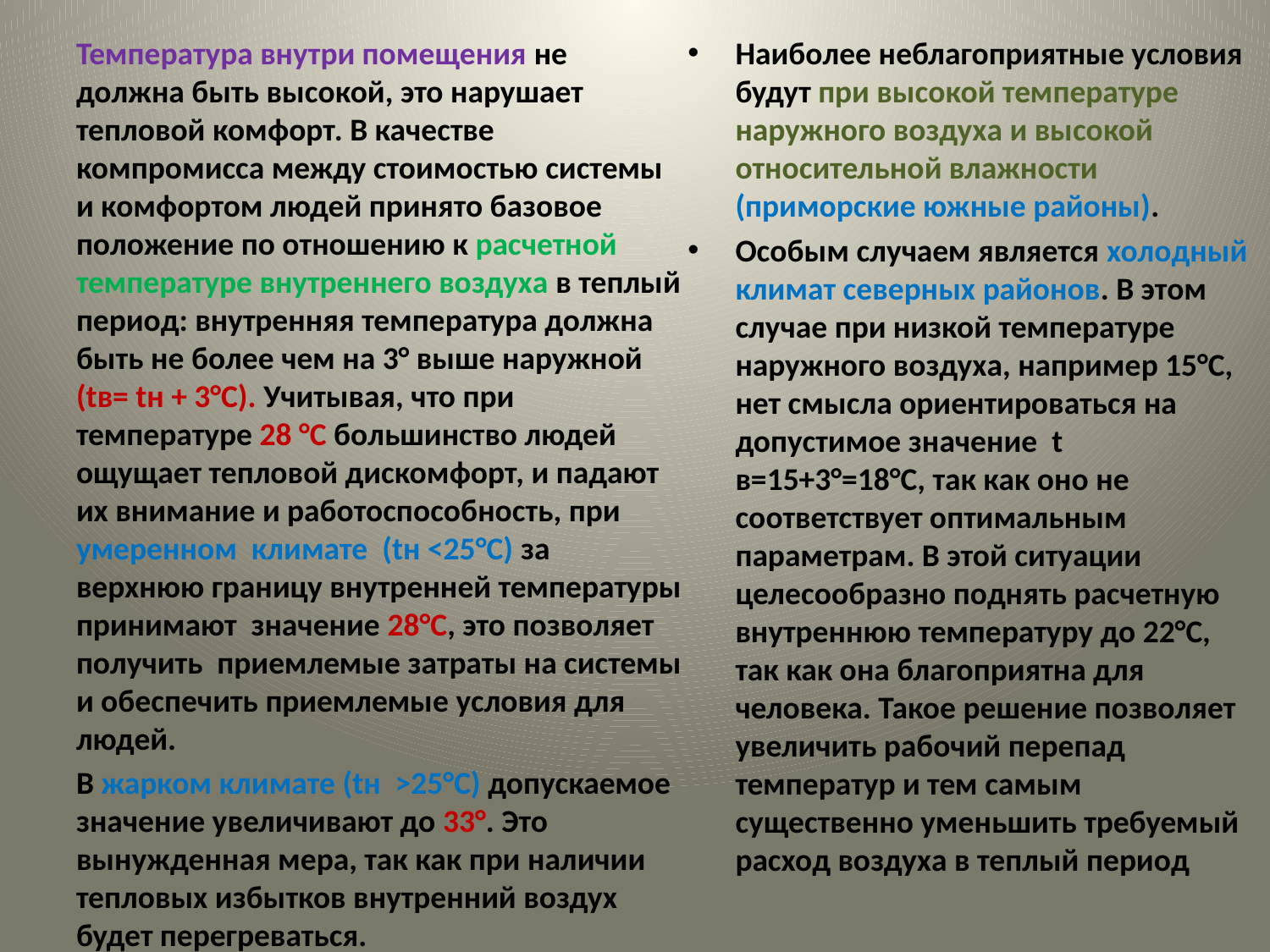

Температура внутри помещения не должна быть высокой, это нарушает тепловой комфорт. В качестве компромисса между стоимостью системы и комфортом людей принято базовое положение по отношению к расчетной температуре внутреннего воздуха в теплый период: внутренняя температура должна быть не более чем на 3° выше наружной   (tв= tн + 3°С). Учитывая, что при температуре 28 °С большинство людей ощущает тепловой дискомфорт, и падают их внимание и работоспособность, при умеренном  климате  (tн <25°С) за верхнюю границу внутренней температуры принимают  значение 28°С, это позволяет получить  приемлемые затраты на системы и обеспечить приемлемые условия для людей.
В жарком климате (tн  ˃25°С) допускаемое значение увеличивают до 33°. Это вынужденная мера, так как при наличии тепловых избытков внутренний воздух  будет перегреваться.
Наиболее неблагоприятные условия будут при высокой температуре наружного воздуха и высокой относительной влажности (приморские южные районы).
Особым случаем является холодный климат северных районов. В этом случае при низкой температуре наружного воздуха, например 15°С, нет смысла ориентироваться на допустимое значение  t в=15+3°=18°С, так как оно не соответствует оптимальным параметрам. В этой ситуации целесообразно поднять расчетную внутреннюю температуру до 22°С, так как она благоприятна для человека. Такое решение позволяет увеличить рабочий перепад температур и тем самым существенно уменьшить требуемый расход воздуха в теплый период